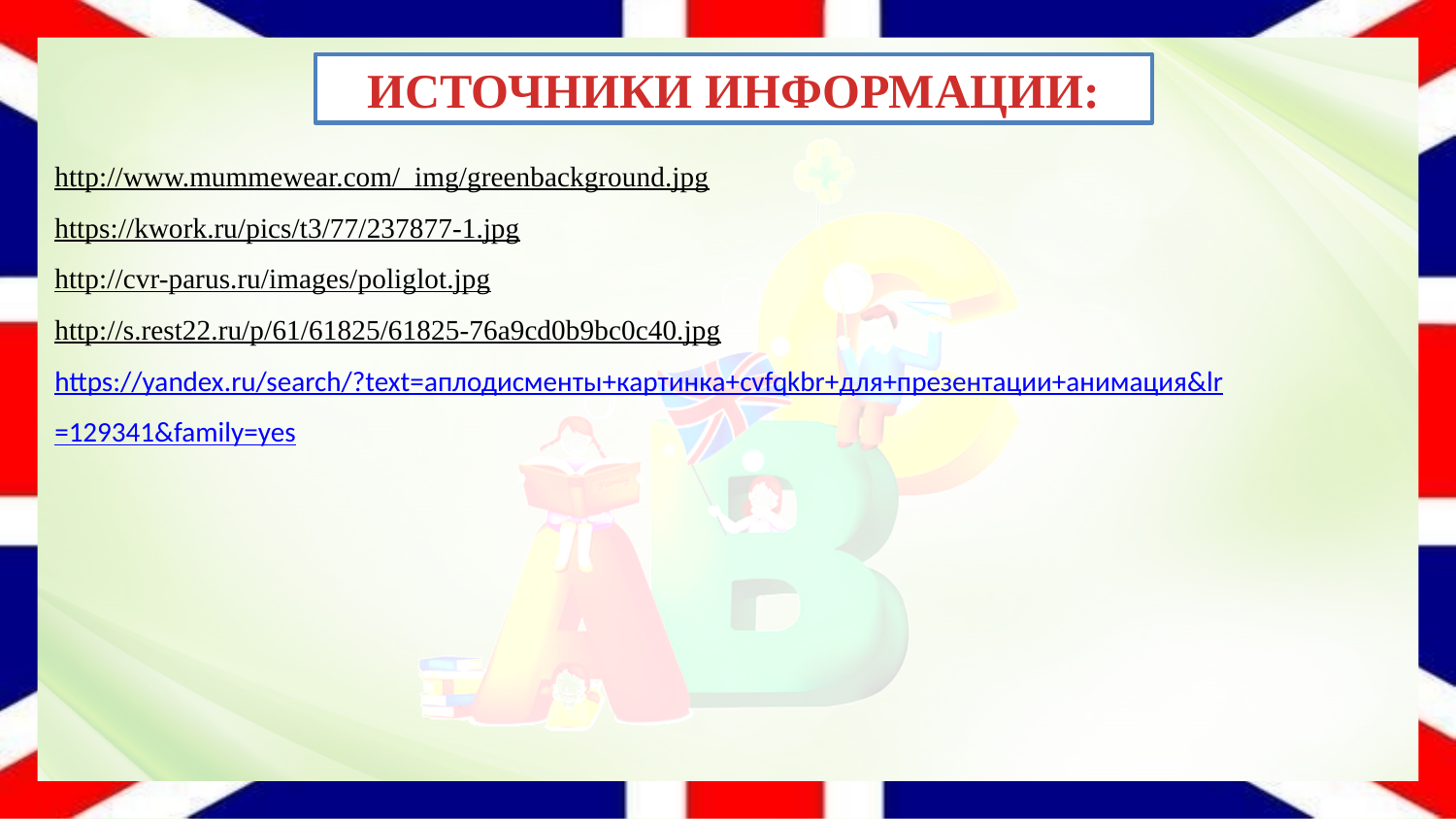

# ИСТОЧНИКИ ИНФОРМАЦИИ:
http://www.mummewear.com/_img/greenbackground.jpg
https://kwork.ru/pics/t3/77/237877-1.jpg
http://cvr-parus.ru/images/poliglot.jpg
http://s.rest22.ru/p/61/61825/61825-76a9cd0b9bc0c40.jpg
https://yandex.ru/search/?text=аплодисменты+картинка+cvfqkbr+для+презентации+анимация&lr=129341&family=yes